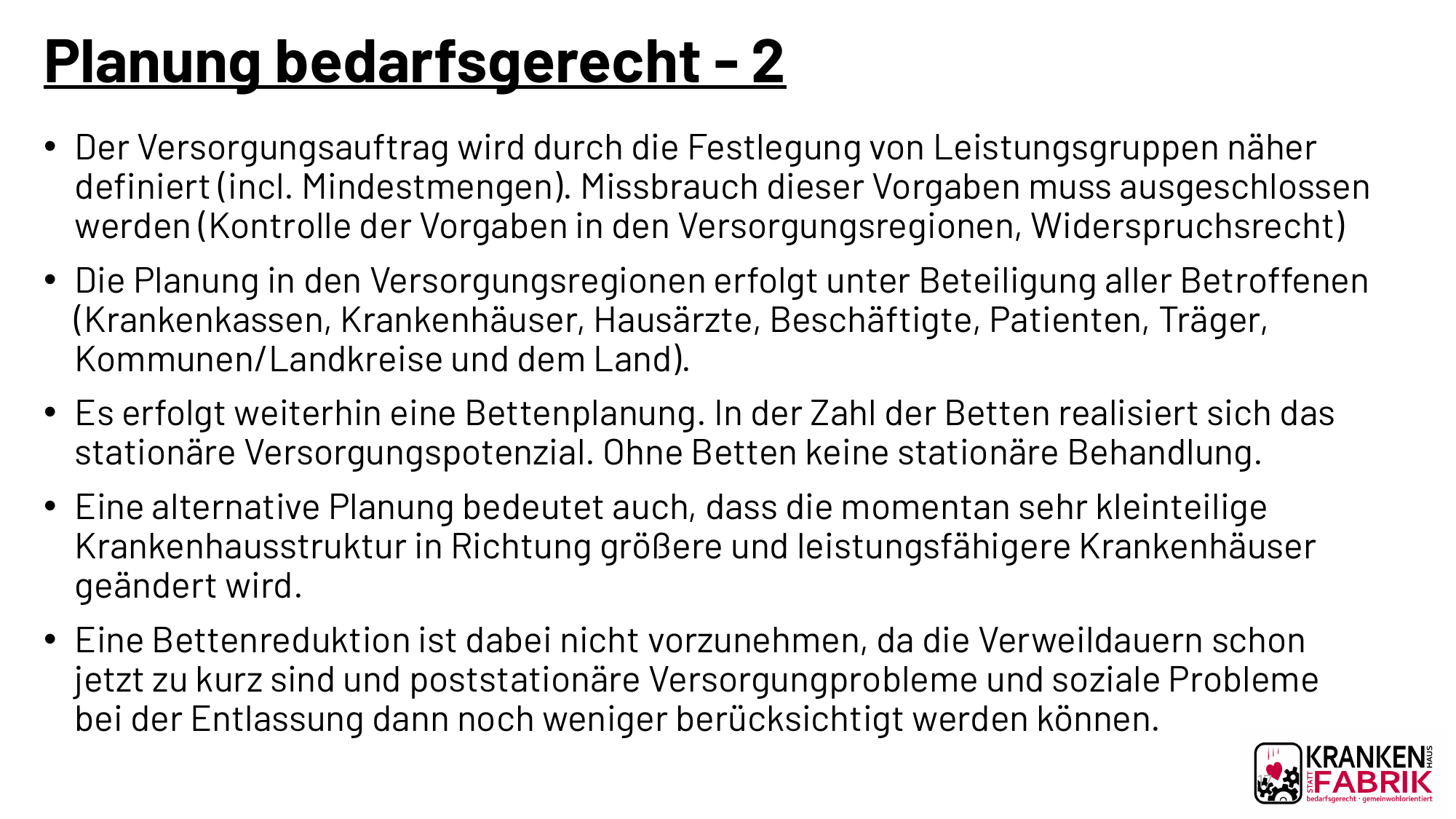

# Planung bedarfsgerecht - 2
Der Versorgungsauftrag wird durch die Festlegung von Leistungsgruppen näher definiert (incl. Mindestmengen). Missbrauch dieser Vorgaben muss ausgeschlossen werden (Kontrolle der Vorgaben in den Versorgungsregionen, Widerspruchsrecht)
Die Planung in den Versorgungsregionen erfolgt unter Beteiligung aller Betroffenen (Krankenkassen, Krankenhäuser, Hausärzte, Beschäftigte, Patienten, Träger, Kommunen/Landkreise und dem Land).
Es erfolgt weiterhin eine Bettenplanung. In der Zahl der Betten realisiert sich das stationäre Versorgungspotenzial. Ohne Betten keine stationäre Behandlung.
Eine alternative Planung bedeutet auch, dass die momentan sehr kleinteilige Krankenhausstruktur in Richtung größere und leistungsfähigere Krankenhäuser geändert wird.
Eine Bettenreduktion ist dabei nicht vorzunehmen, da die Verweildauern schon jetzt zu kurz sind und poststationäre Versorgungprobleme und soziale Probleme bei der Entlassung dann noch weniger berücksichtigt werden können.

17